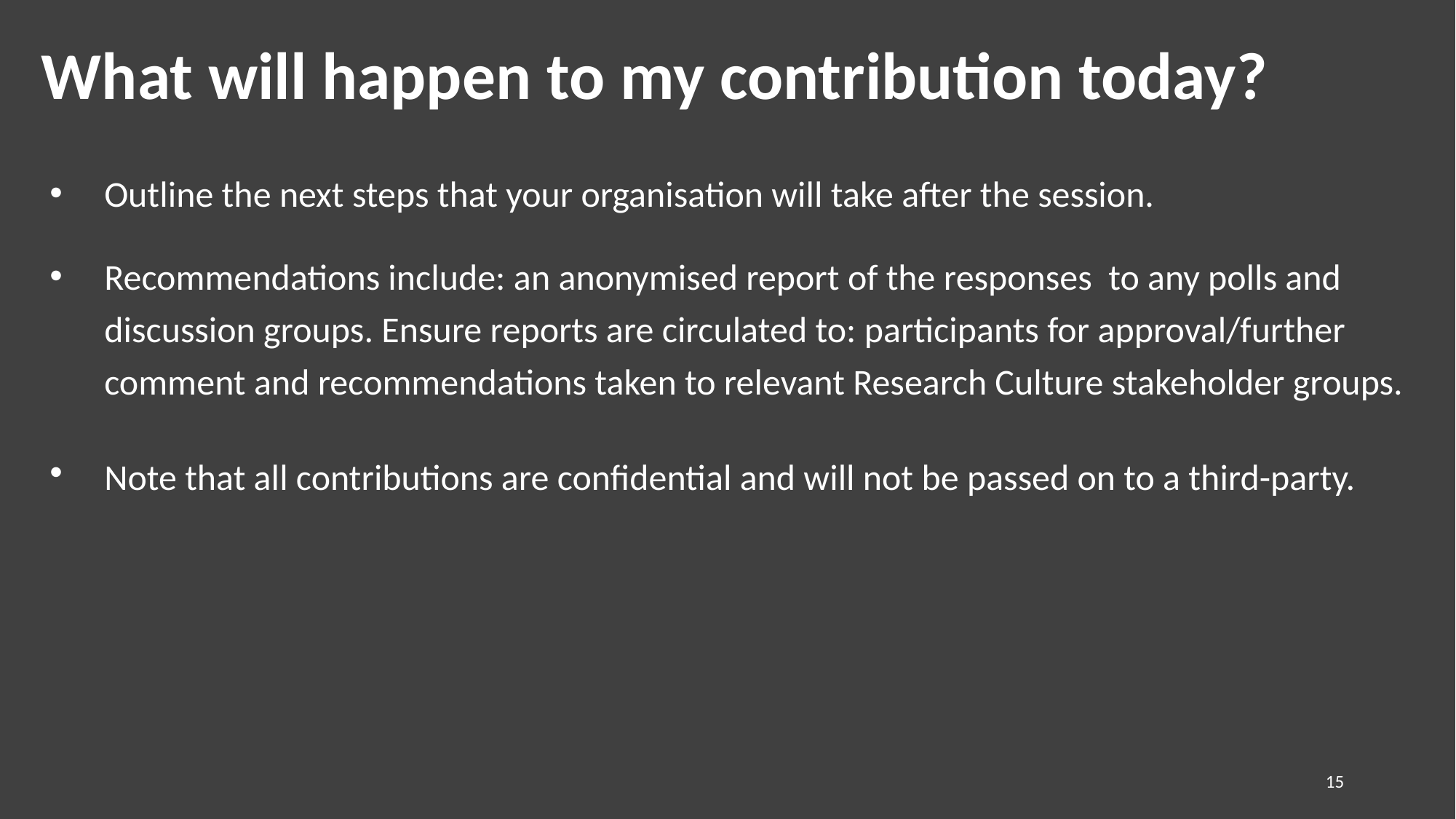

# What will happen to my contribution today?
Outline the next steps that your organisation will take after the session.
Recommendations include: an anonymised report of the responses  to any polls and discussion groups. Ensure reports are circulated to: participants for approval/further comment and recommendations taken to relevant Research Culture stakeholder groups.
Note that all contributions are confidential and will not be passed on to a third-party.

15